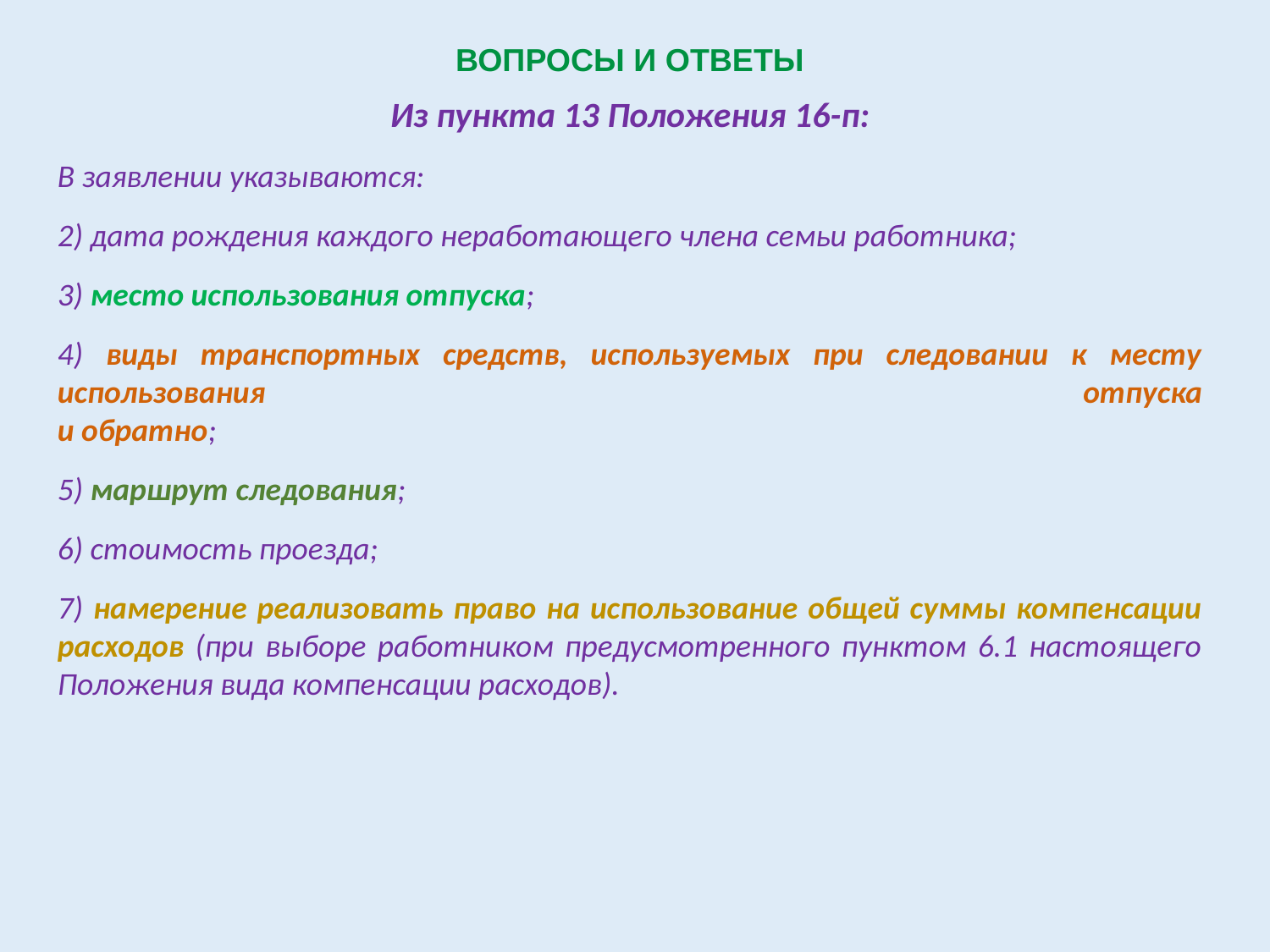

Вопросы и Ответы
Из пункта 13 Положения 16-п:
В заявлении указываются:
2) дата рождения каждого неработающего члена семьи работника;
3) место использования отпуска;
4) виды транспортных средств, используемых при следовании к месту использования отпуска
и обратно;
5) маршрут следования;
6) стоимость проезда;
7) намерение реализовать право на использование общей суммы компенсации расходов (при выборе работником предусмотренного пунктом 6.1 настоящего Положения вида компенсации расходов).